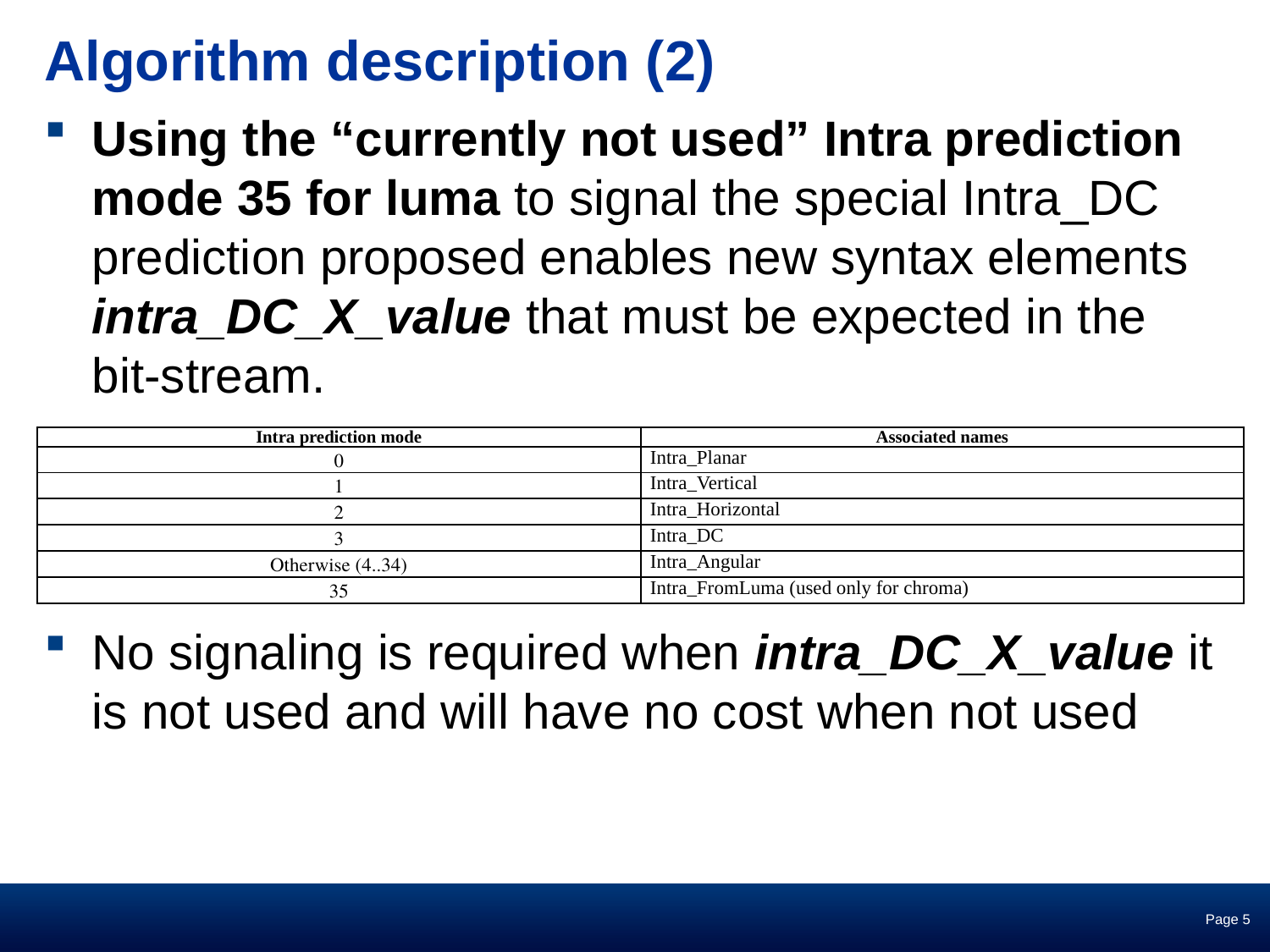

# Algorithm description (2)
Using the “currently not used” Intra prediction mode 35 for luma to signal the special Intra_DC prediction proposed enables new syntax elements intra_DC_X_value that must be expected in the bit-stream.

No signaling is required when intra_DC_X_value it is not used and will have no cost when not used

| Intra prediction mode | Associated names |
| --- | --- |
| 0 | Intra\_Planar |
| 1 | Intra\_Vertical |
| 2 | Intra\_Horizontal |
| 3 | Intra\_DC |
| Otherwise (4..34) | Intra\_Angular |
| 35 | Intra\_FromLuma (used only for chroma) |